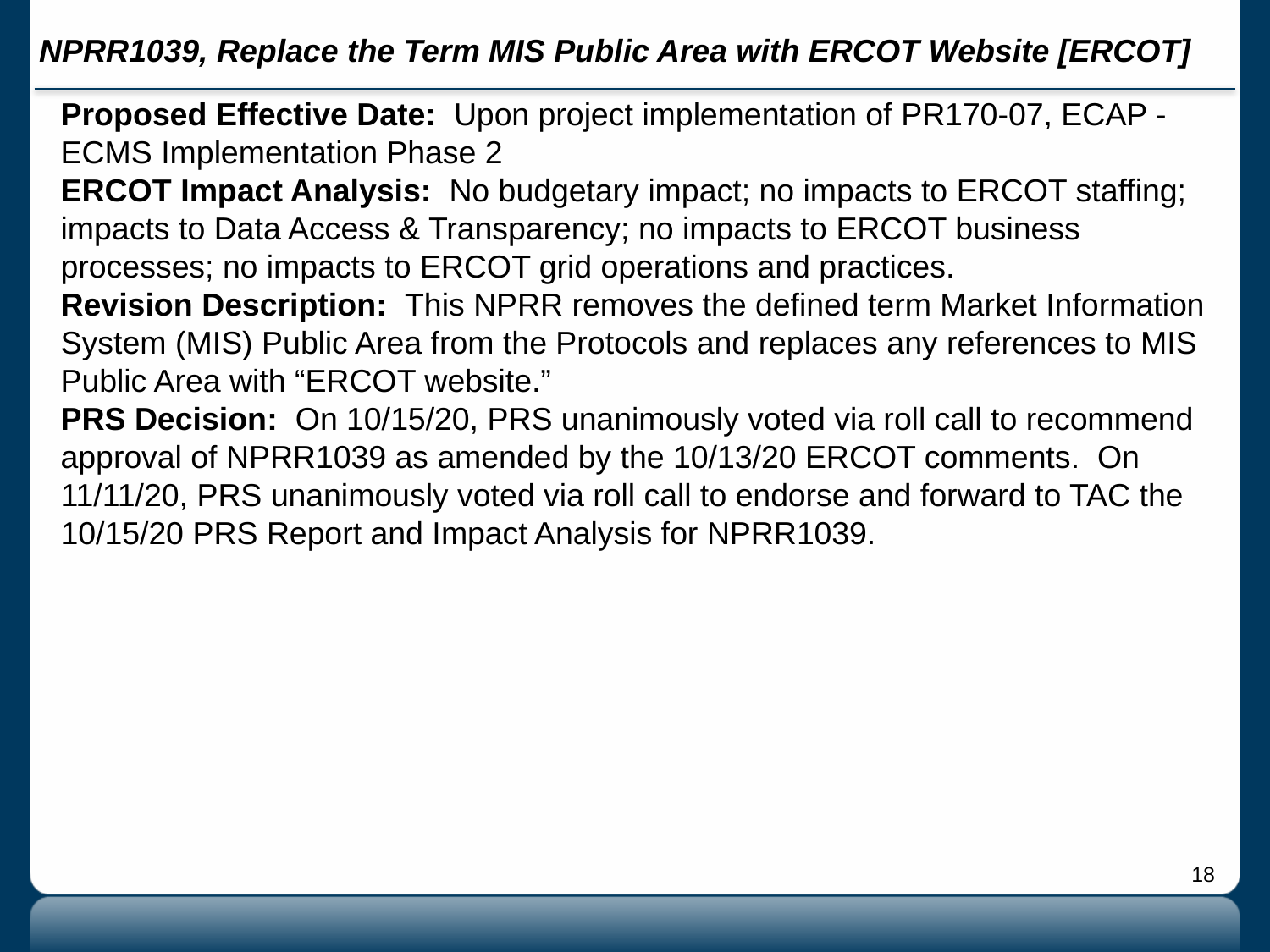

# NPRR1039, Replace the Term MIS Public Area with ERCOT Website [ERCOT]
Proposed Effective Date:  Upon project implementation of PR170-07, ECAP - ECMS Implementation Phase 2
ERCOT Impact Analysis:  No budgetary impact; no impacts to ERCOT staffing; impacts to Data Access & Transparency; no impacts to ERCOT business processes; no impacts to ERCOT grid operations and practices.
Revision Description:  This NPRR removes the defined term Market Information System (MIS) Public Area from the Protocols and replaces any references to MIS Public Area with “ERCOT website.”
PRS Decision:  On 10/15/20, PRS unanimously voted via roll call to recommend approval of NPRR1039 as amended by the 10/13/20 ERCOT comments.  On 11/11/20, PRS unanimously voted via roll call to endorse and forward to TAC the 10/15/20 PRS Report and Impact Analysis for NPRR1039.